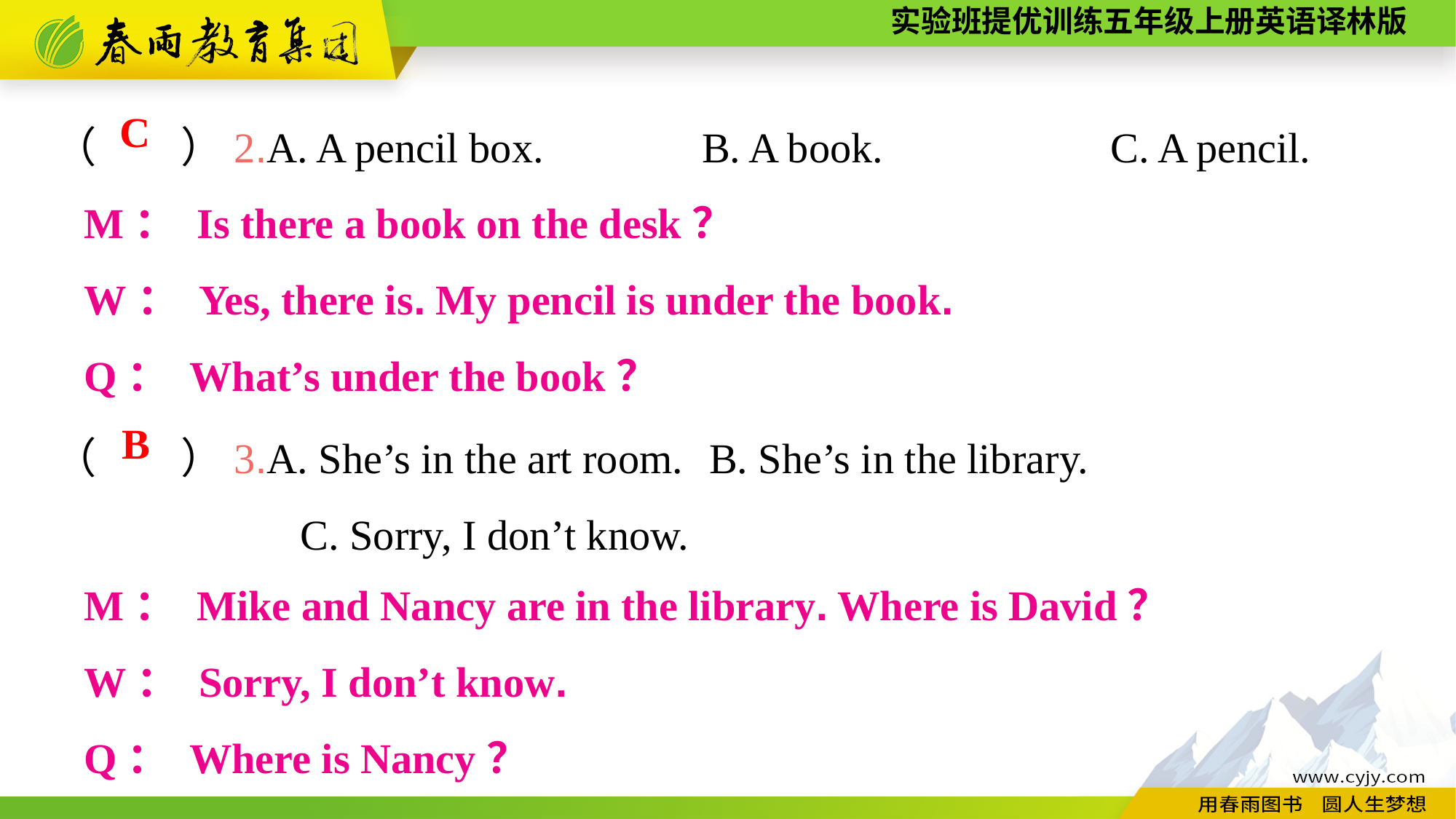

（　　）2.A. A pencil box.               B. A book.		       C. A pencil.
C
M： Is there a book on the desk？
W： Yes, there is. My pencil is under the book.
Q： What’s under the book？
（　　）3.A. She’s in the art room.	B. She’s in the library.
	             C. Sorry, I don’t know.
B
M： Mike and Nancy are in the library. Where is David？
W： Sorry, I don’t know.
Q： Where is Nancy？